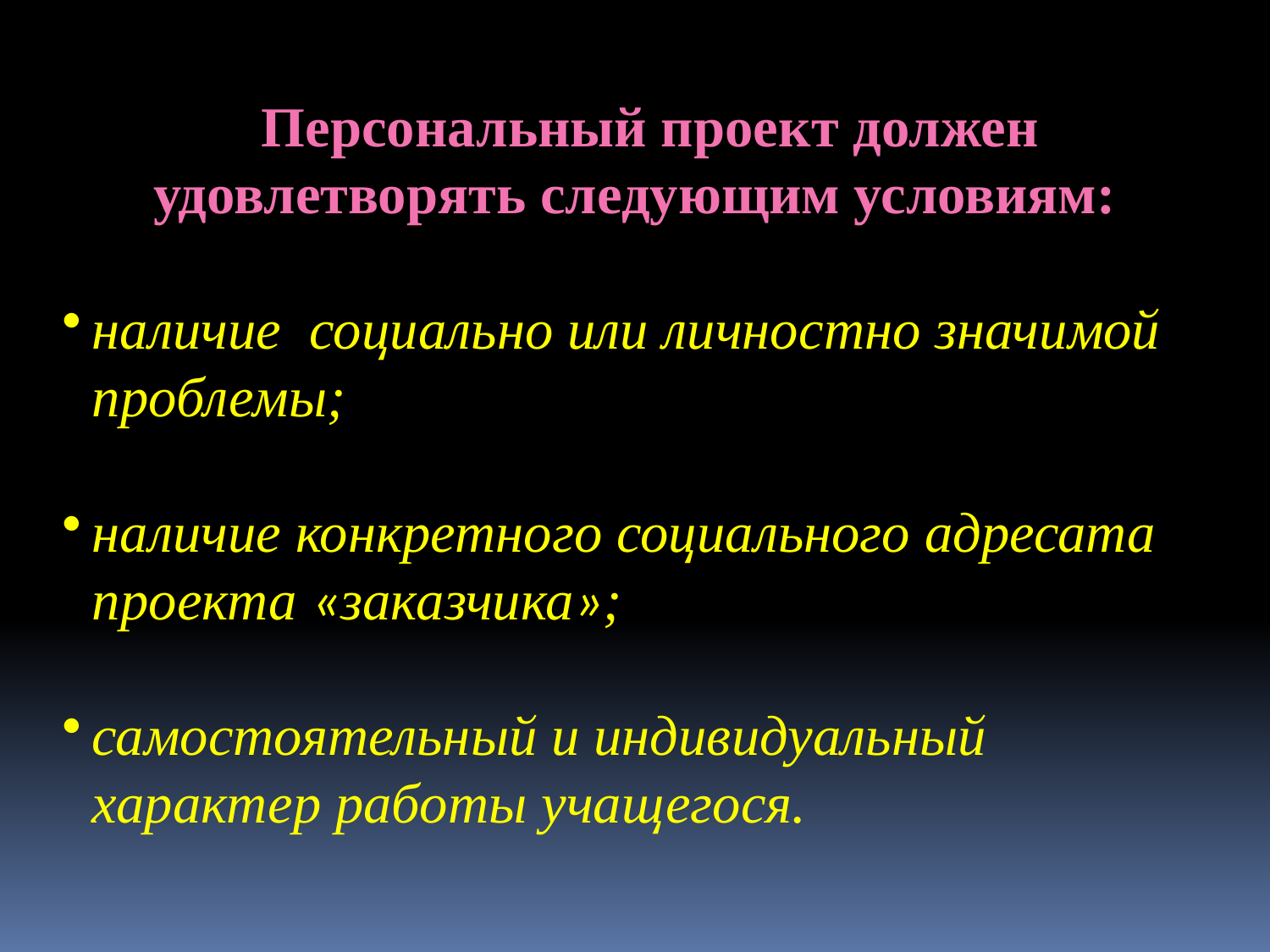

Персональный проект должен удовлетворять следующим условиям:

наличие  социально или личностно значимой проблемы;

наличие конкретного социального адресата проекта «заказчика»;

самостоятельный и индивидуальный характер работы учащегося.